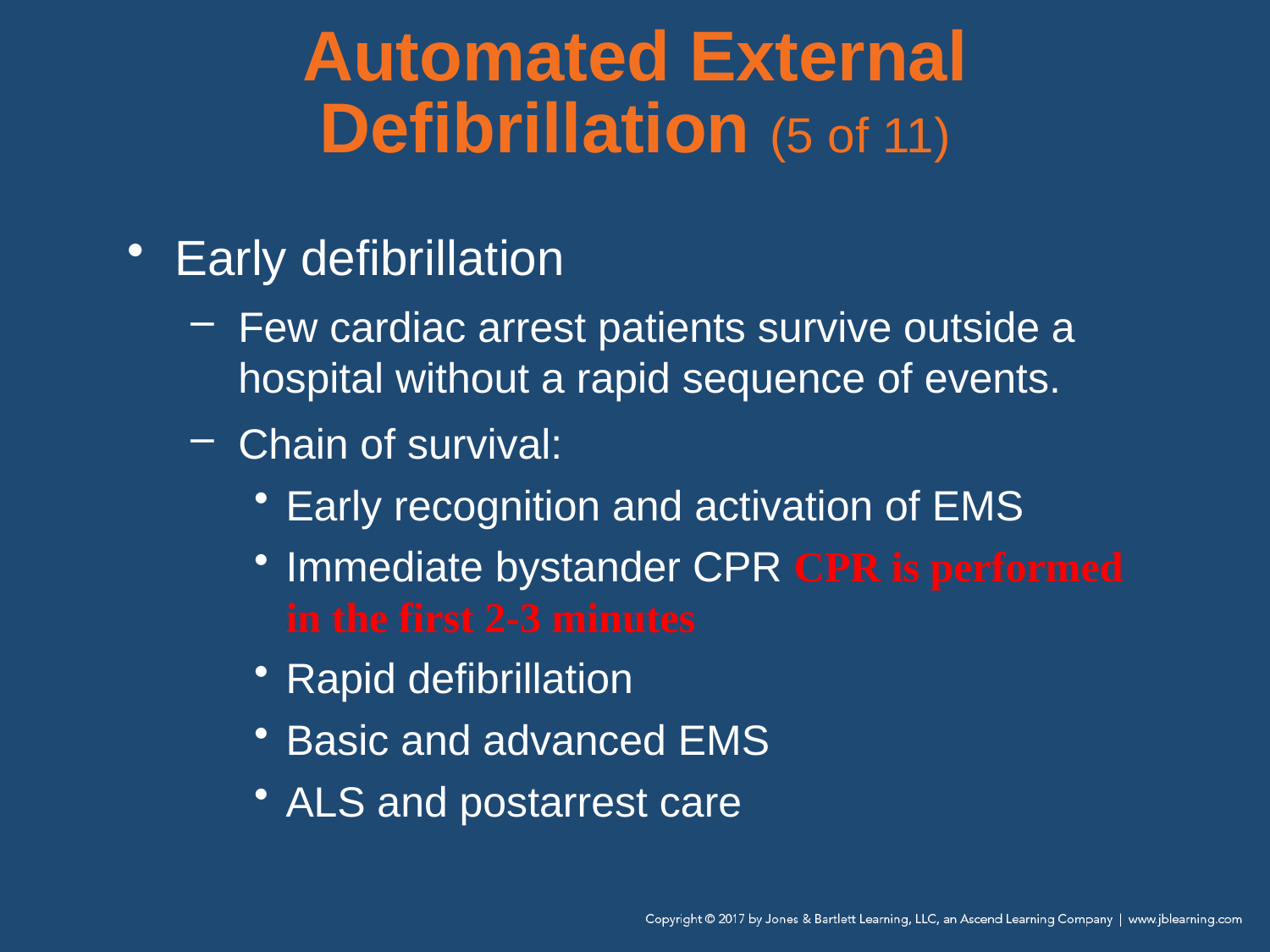

# Automated External Defibrillation (5 of 11)
Early defibrillation
Few cardiac arrest patients survive outside a hospital without a rapid sequence of events.
Chain of survival:
Early recognition and activation of EMS
Immediate bystander CPR CPR is performed in the first 2-3 minutes
Rapid defibrillation
Basic and advanced EMS
ALS and postarrest care